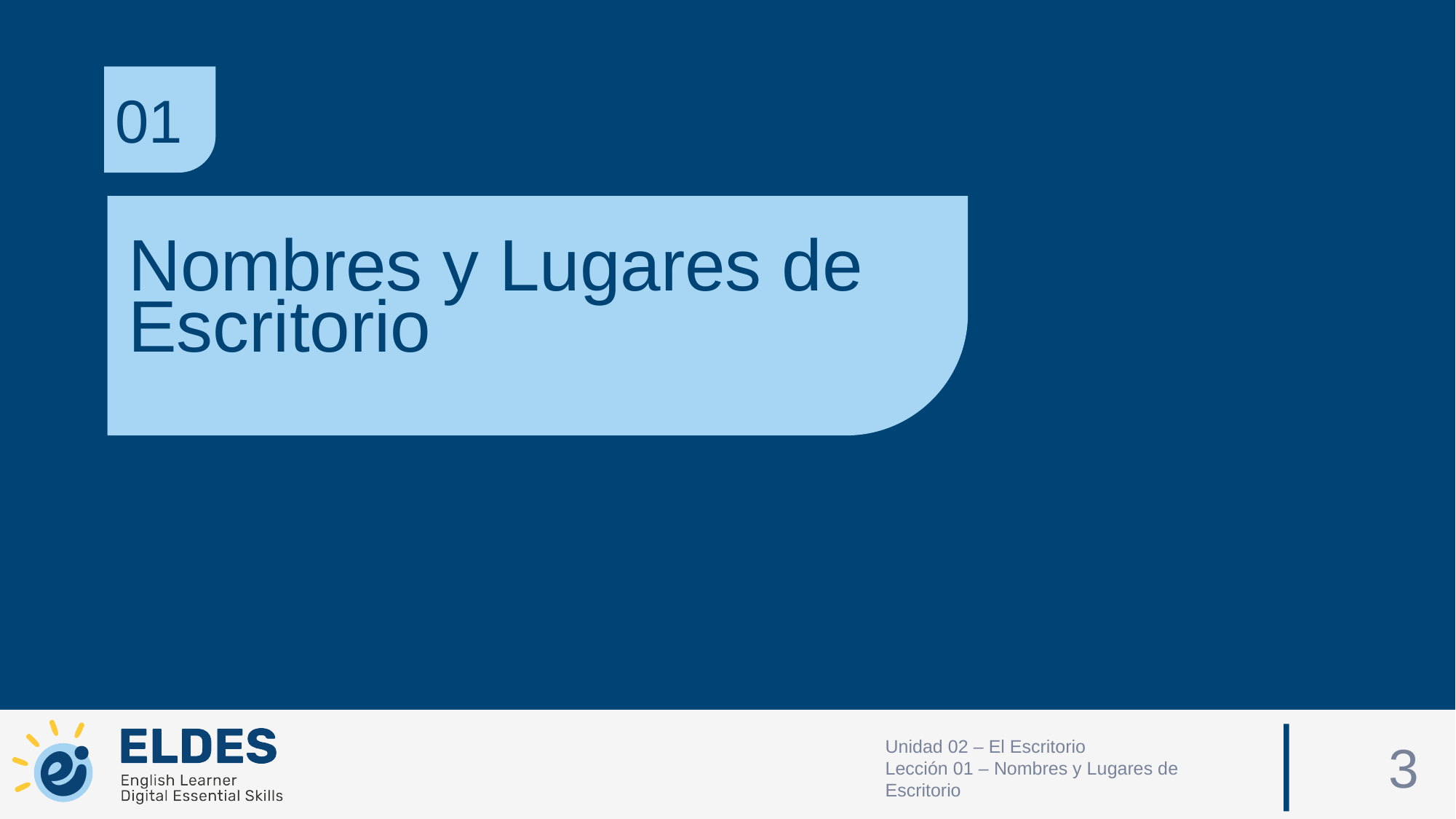

01
Nombres y Lugares de Escritorio
3
Unidad 02 – El Escritorio
Lección 01 – Nombres y Lugares de Escritorio